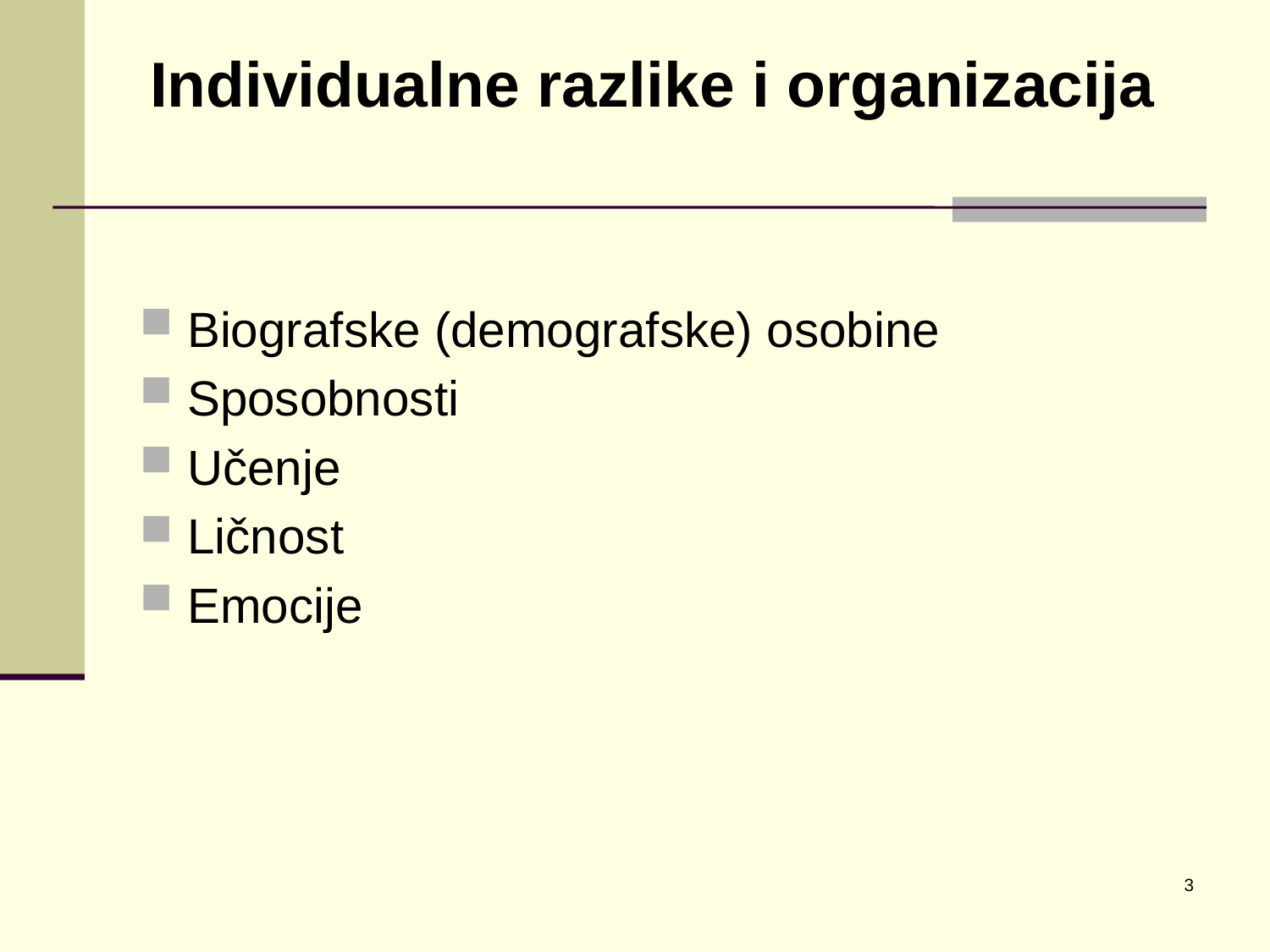

Individualne razlike i organizacija

Biografske (demografske) osobine
Sposobnosti
Učenje
Ličnost
Emocije

3